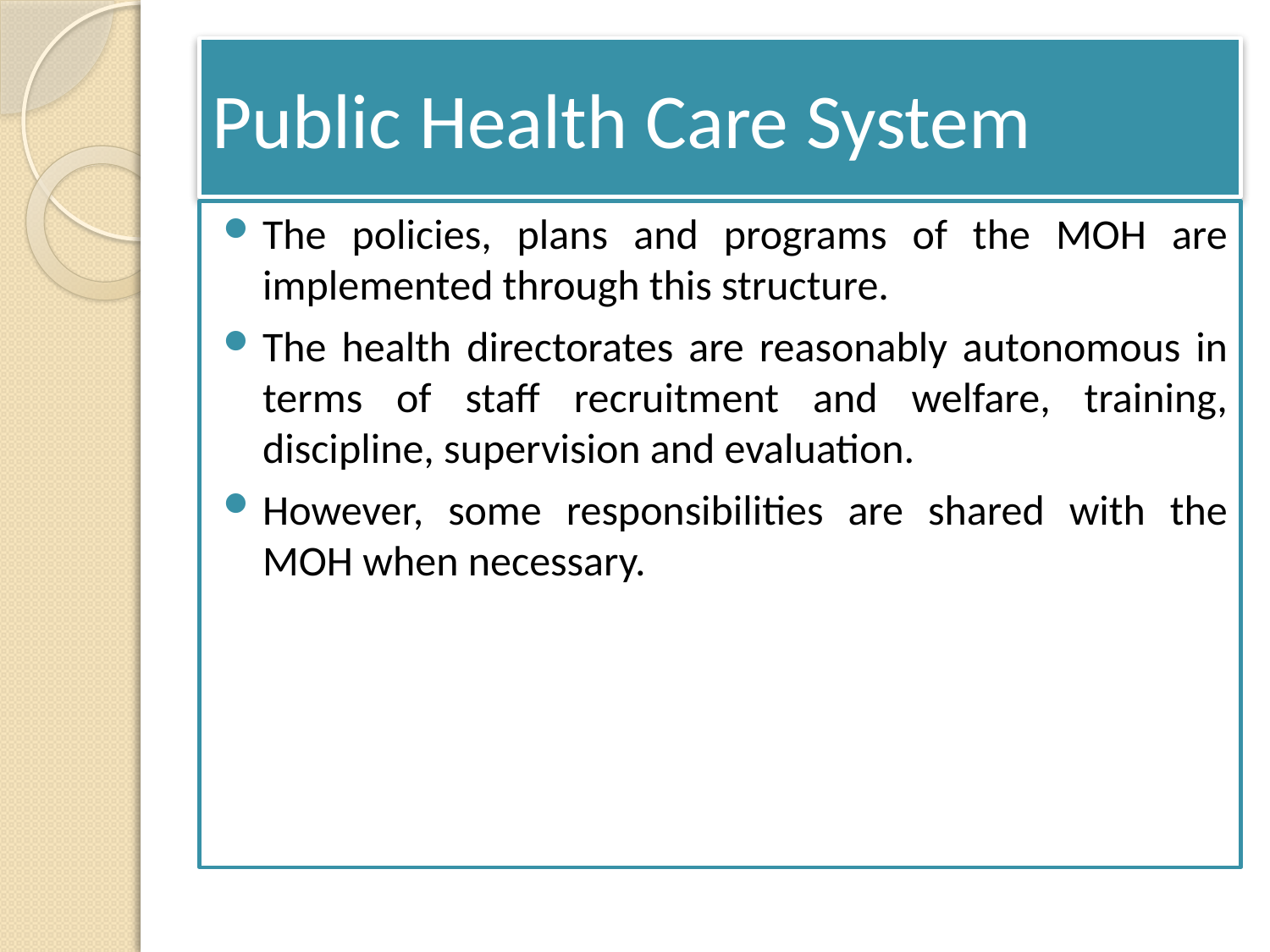

# Public Health Care System
The policies, plans and programs of the MOH are implemented through this structure.
The health directorates are reasonably autonomous in terms of staff recruitment and welfare, training, discipline, supervision and evaluation.
However, some responsibilities are shared with the MOH when necessary.